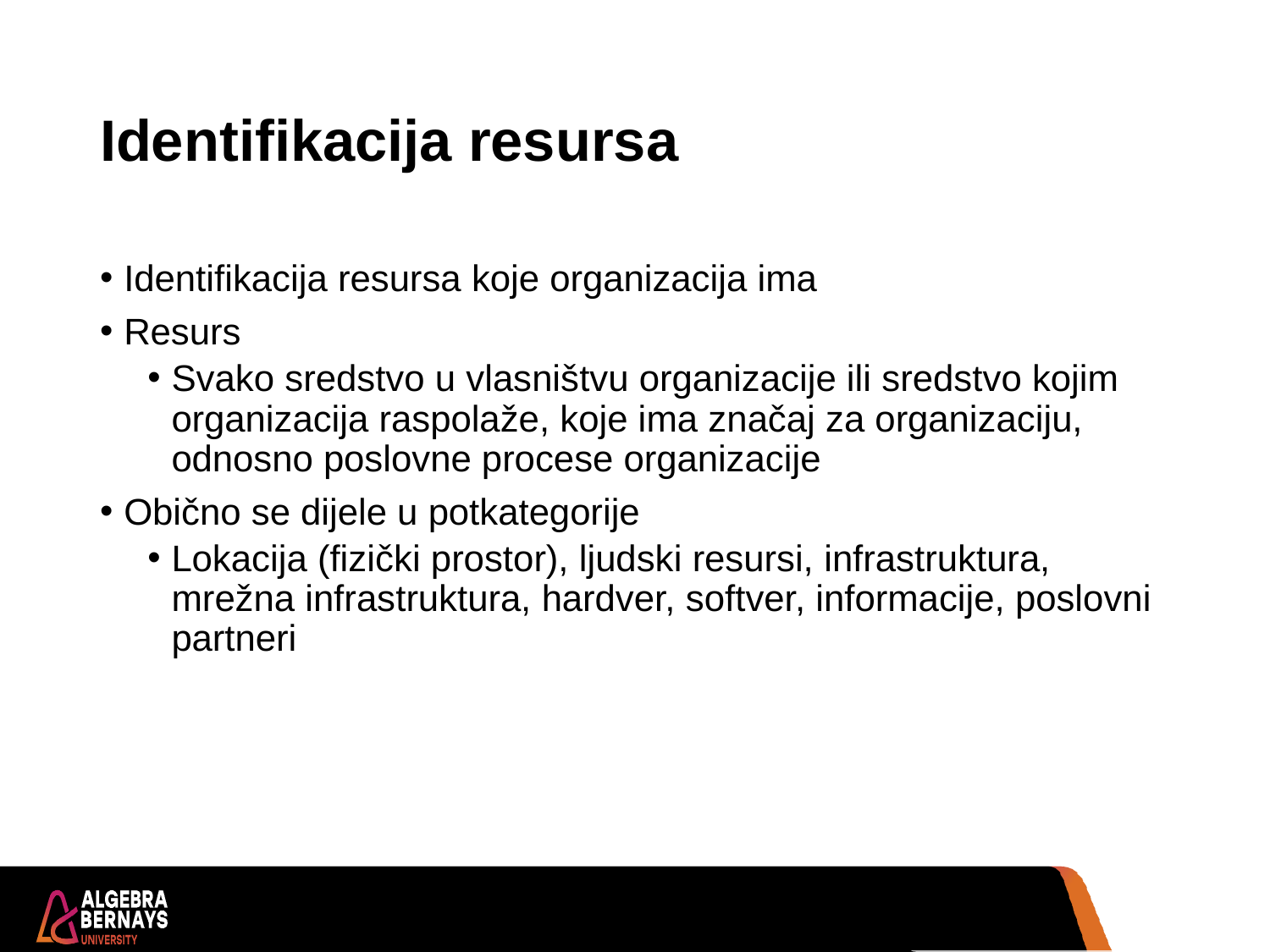

# Identifikacija resursa
Identifikacija resursa koje organizacija ima
Resurs
Svako sredstvo u vlasništvu organizacije ili sredstvo kojim organizacija raspolaže, koje ima značaj za organizaciju, odnosno poslovne procese organizacije
Obično se dijele u potkategorije
Lokacija (fizički prostor), ljudski resursi, infrastruktura, mrežna infrastruktura, hardver, softver, informacije, poslovni partneri